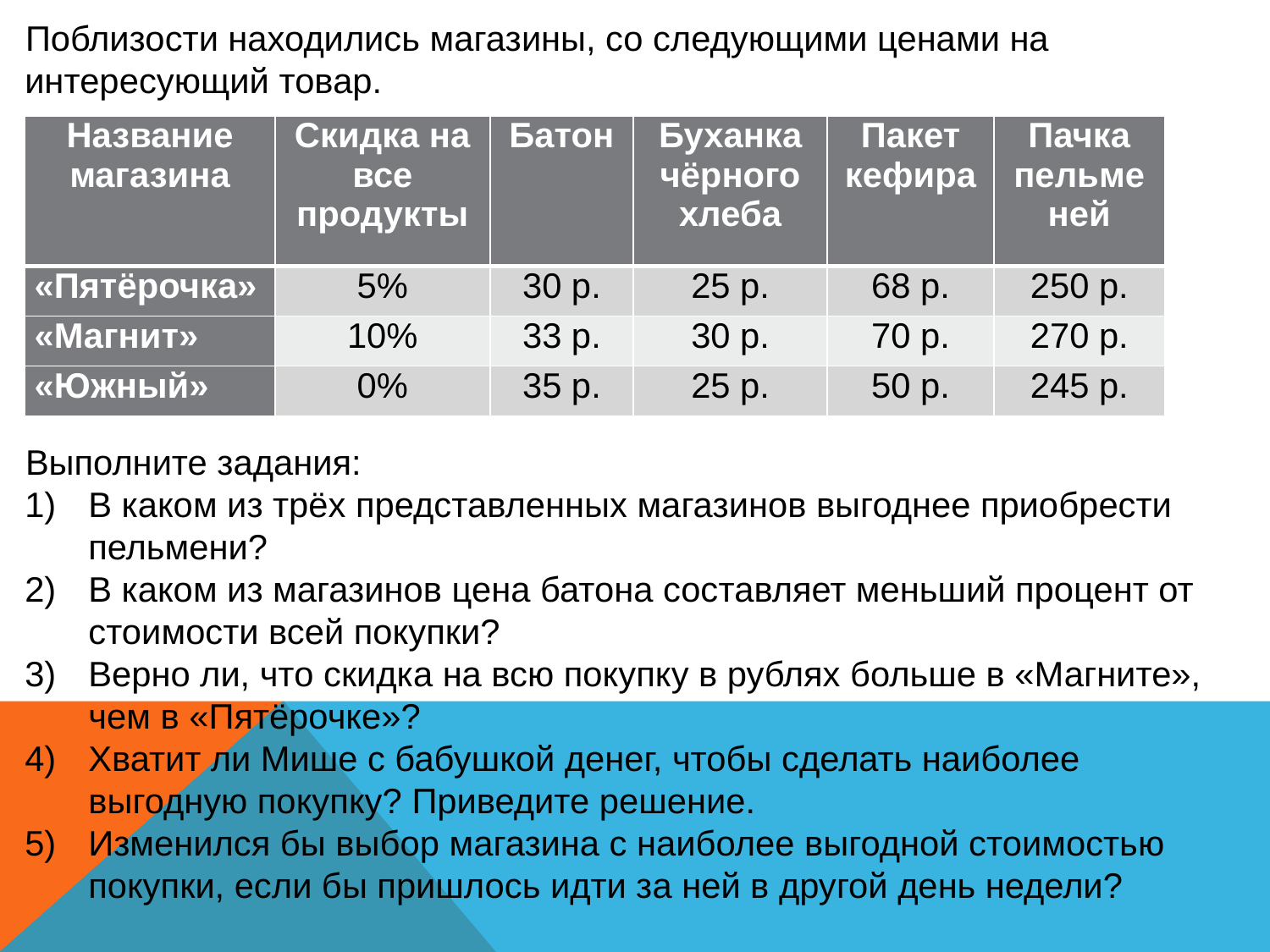

Поблизости находились магазины, со следующими ценами на интересующий товар.

Выполните задания:
В каком из трёх представленных магазинов выгоднее приобрести пельмени?
В каком из магазинов цена батона составляет меньший процент от стоимости всей покупки?
Верно ли, что скидка на всю покупку в рублях больше в «Магните», чем в «Пятёрочке»?
Хватит ли Мише с бабушкой денег, чтобы сделать наиболее выгодную покупку? Приведите решение.
Изменился бы выбор магазина с наиболее выгодной стоимостью покупки, если бы пришлось идти за ней в другой день недели?

| Название магазина | Скидка на все продукты | Батон | Буханка чёрного хлеба | Пакет кефира | Пачка пельменей |
| --- | --- | --- | --- | --- | --- |
| «Пятёрочка» | 5% | 30 р. | 25 р. | 68 р. | 250 р. |
| «Магнит» | 10% | 33 р. | 30 р. | 70 р. | 270 р. |
| «Южный» | 0% | 35 р. | 25 р. | 50 р. | 245 р. |